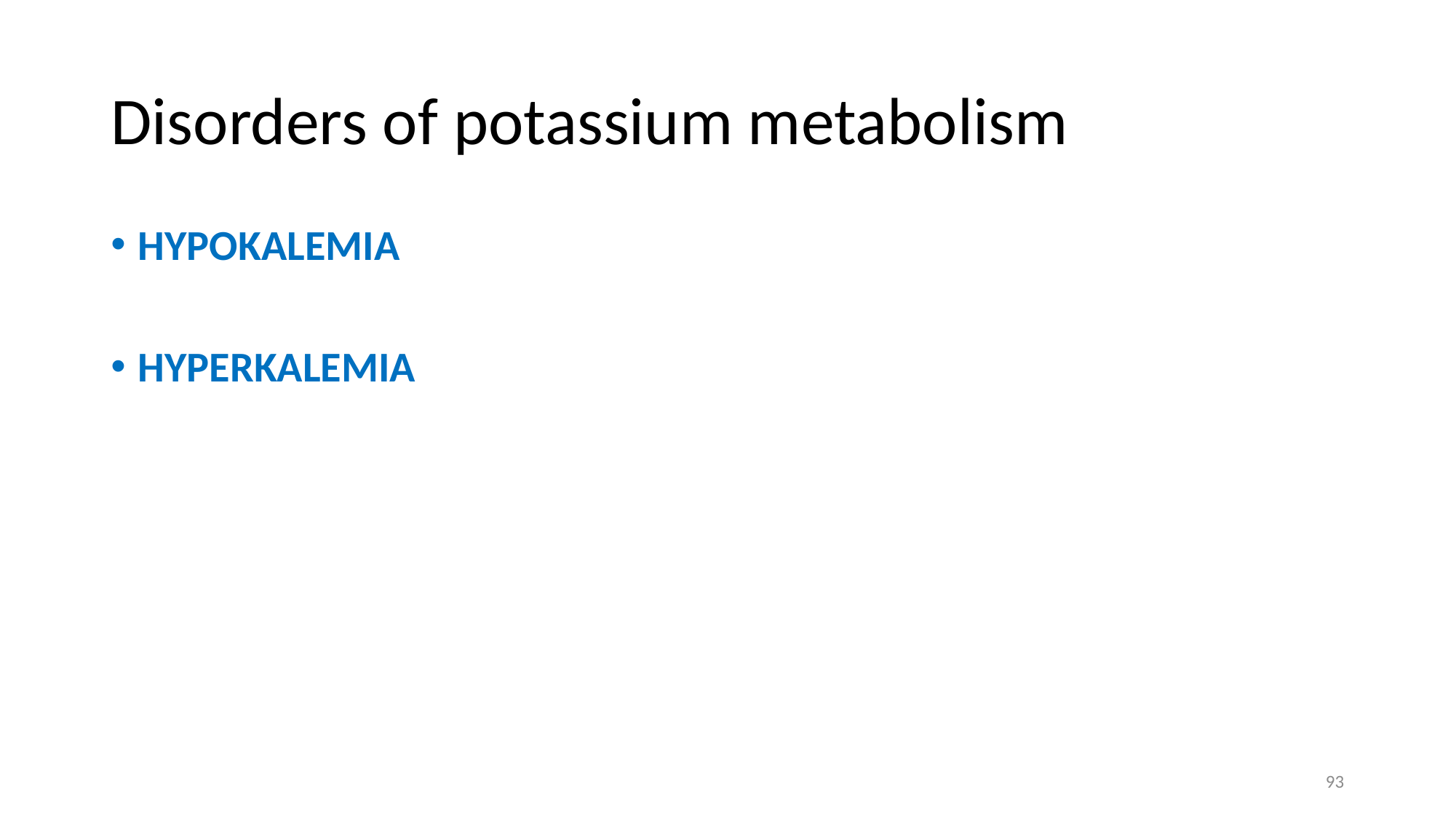

# Disorders of potassium metabolism
HYPOKALEMIA

HYPERKALEMIA
93